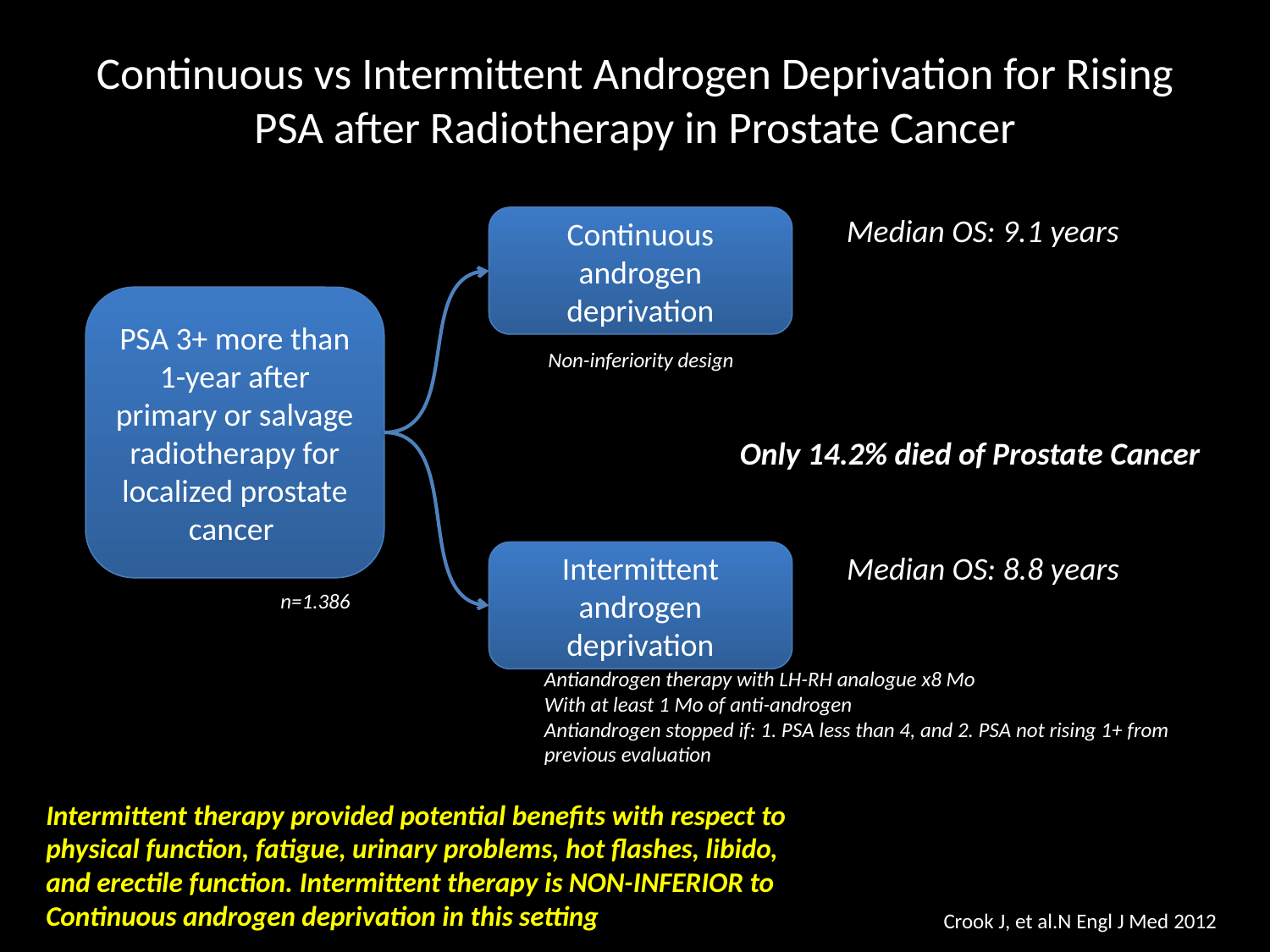

# Continuous vs Intermittent Androgen Deprivation for Rising PSA after Radiotherapy in Prostate Cancer
Median OS: 9.1 years
Continuous androgen deprivation
PSA 3+ more than 1-year after primary or salvage radiotherapy for localized prostate cancer
Non-inferiority design
Only 14.2% died of Prostate Cancer
Intermittent androgen deprivation
Median OS: 8.8 years
n=1.386
Antiandrogen therapy with LH-RH analogue x8 Mo
With at least 1 Mo of anti-androgen
Antiandrogen stopped if: 1. PSA less than 4, and 2. PSA not rising 1+ from previous evaluation
Intermittent therapy provided potential benefits with respect to physical function, fatigue, urinary problems, hot flashes, libido, and erectile function. Intermittent therapy is NON-INFERIOR to Continuous androgen deprivation in this setting
Crook J, et al.N Engl J Med 2012